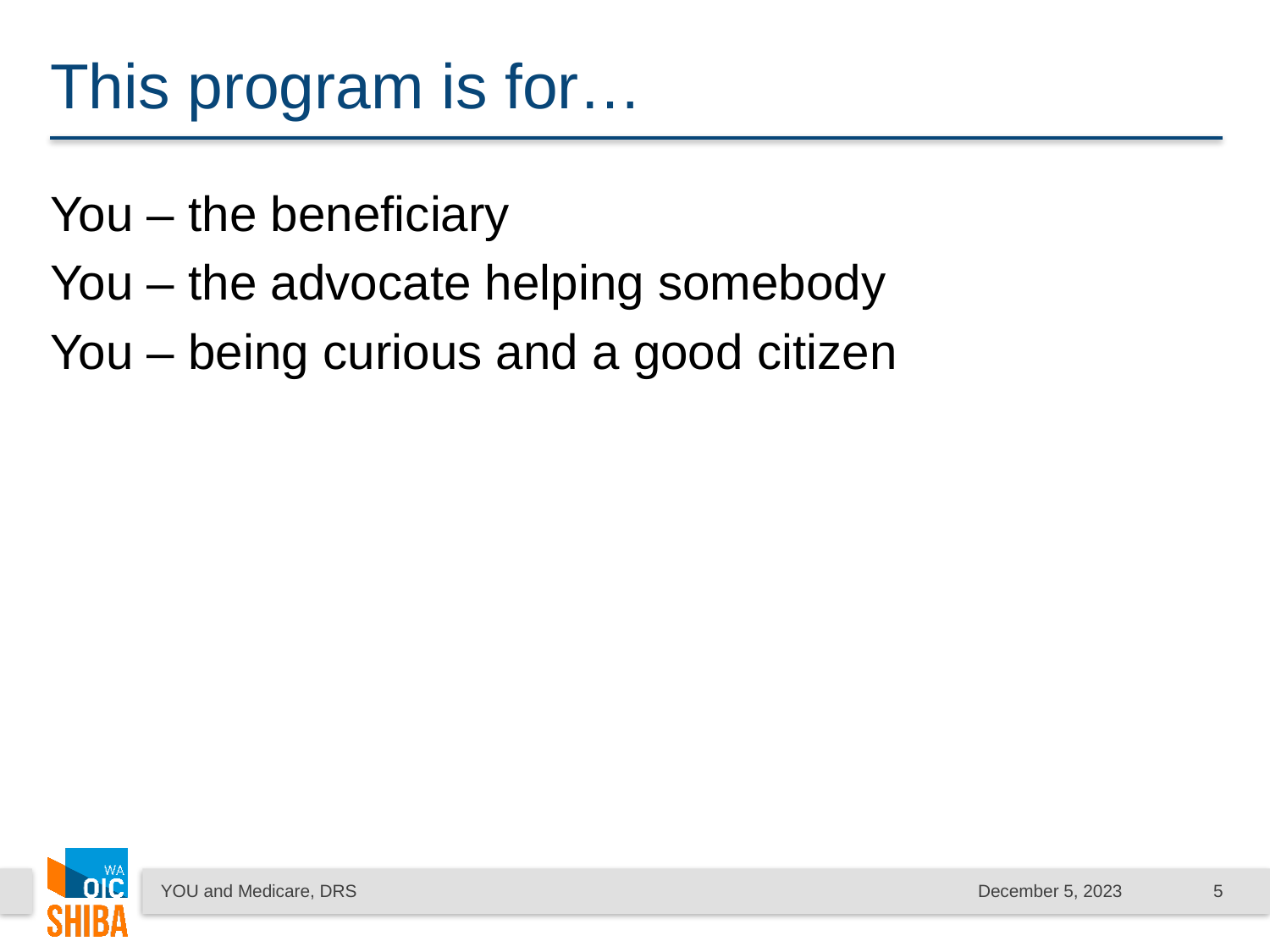

# This program is for…
You – the beneficiary
You – the advocate helping somebody
You – being curious and a good citizen
YOU and Medicare, DRS
December 5, 2023
5